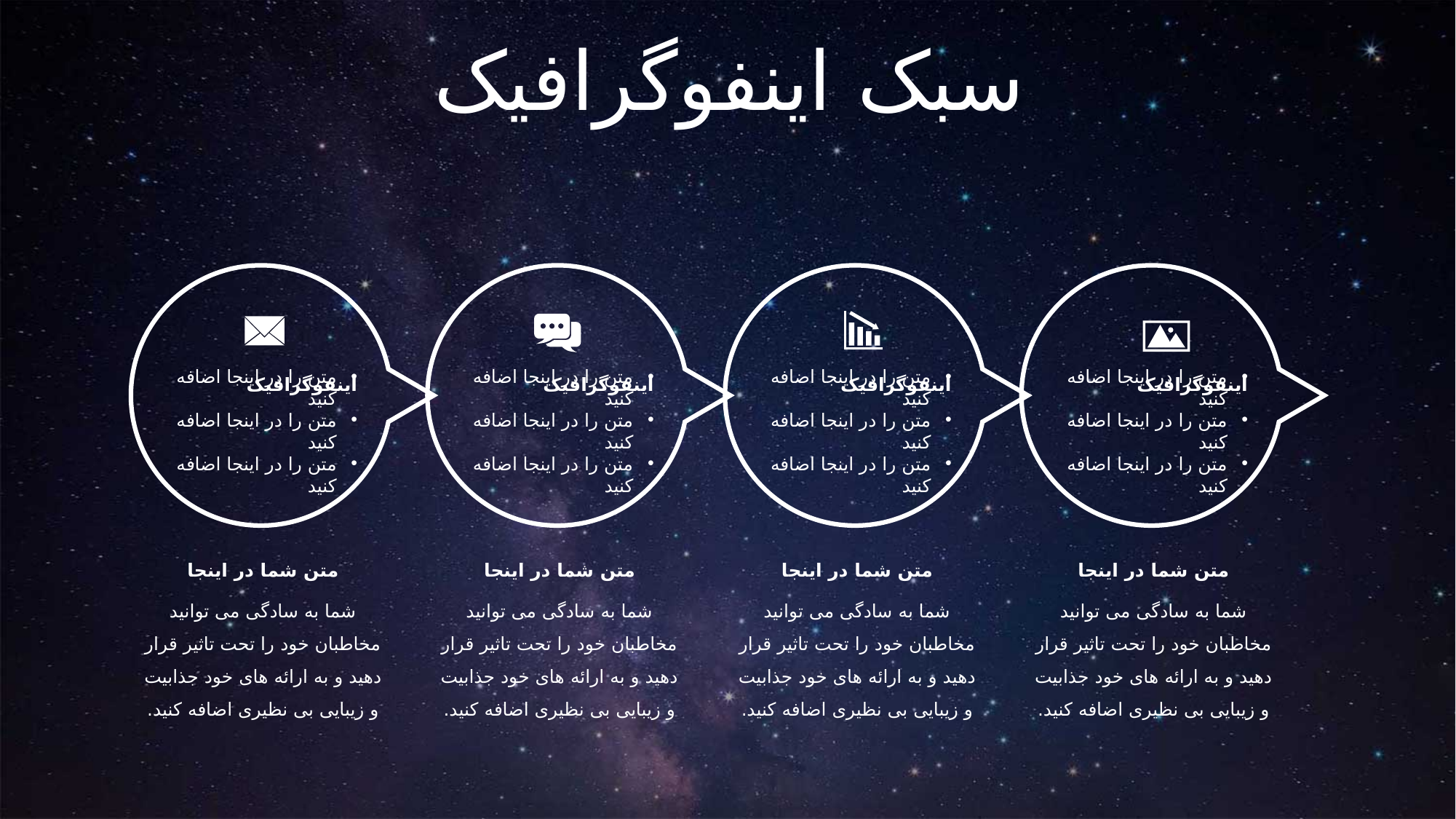

سبک اینفوگرافیک

اینفوگرافیک
متن را در اینجا اضافه کنید
متن را در اینجا اضافه کنید
متن را در اینجا اضافه کنید

اینفوگرافیک
متن را در اینجا اضافه کنید
متن را در اینجا اضافه کنید
متن را در اینجا اضافه کنید

اینفوگرافیک
متن را در اینجا اضافه کنید
متن را در اینجا اضافه کنید
متن را در اینجا اضافه کنید

اینفوگرافیک
متن را در اینجا اضافه کنید
متن را در اینجا اضافه کنید
متن را در اینجا اضافه کنید

متن شما در اینجا
شما به سادگی می توانید مخاطبان خود را تحت تاثیر قرار دهید و به ارائه های خود جذابیت و زیبایی بی نظیری اضافه کنید.
متن شما در اینجا
شما به سادگی می توانید مخاطبان خود را تحت تاثیر قرار دهید و به ارائه های خود جذابیت و زیبایی بی نظیری اضافه کنید.
متن شما در اینجا
شما به سادگی می توانید مخاطبان خود را تحت تاثیر قرار دهید و به ارائه های خود جذابیت و زیبایی بی نظیری اضافه کنید.
متن شما در اینجا
شما به سادگی می توانید مخاطبان خود را تحت تاثیر قرار دهید و به ارائه های خود جذابیت و زیبایی بی نظیری اضافه کنید.